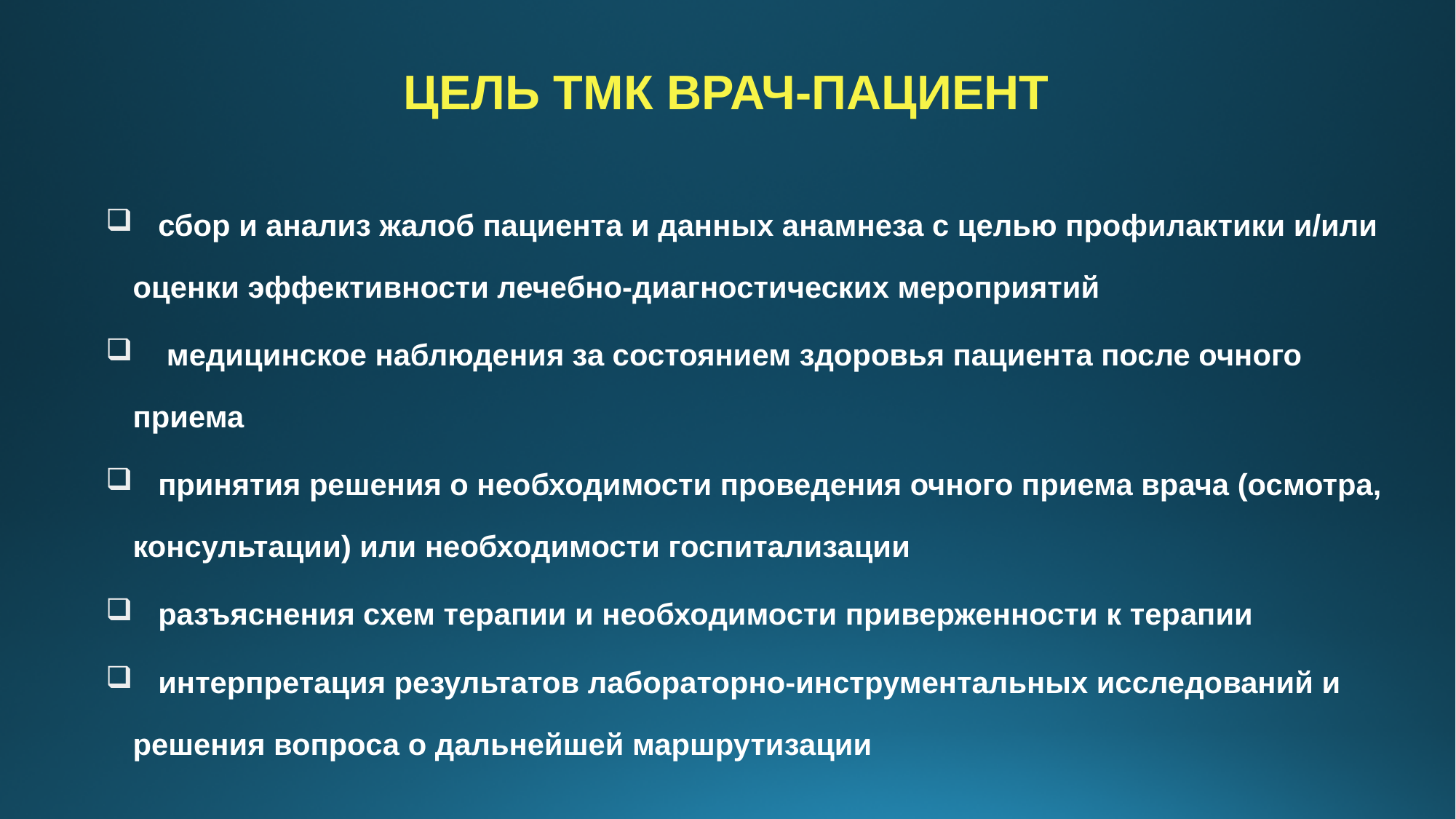

ЦЕЛЬ ТМК ВРАЧ-ПАЦИЕНТ

   сбор и анализ жалоб пациента и данных анамнеза с целью профилактики и/или оценки эффективности лечебно-диагностических мероприятий
    медицинское наблюдения за состоянием здоровья пациента после очного приема
   принятия решения о необходимости проведения очного приема врача (осмотра, консультации) или необходимости госпитализации
   разъяснения схем терапии и необходимости приверженности к терапии
   интерпретация результатов лабораторно-инструментальных исследований и решения вопроса о дальнейшей маршрутизации